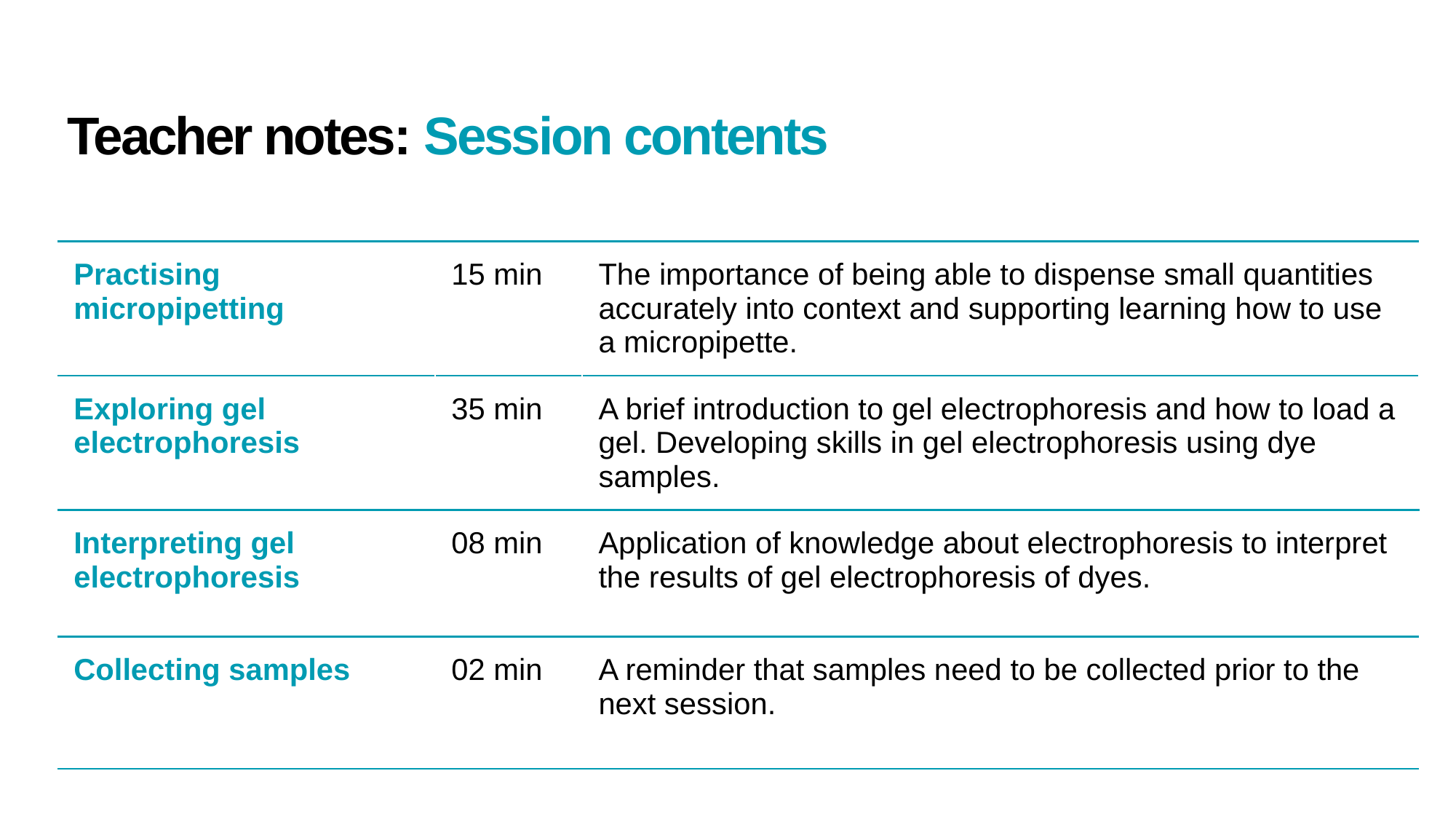

# Teacher notes: Session contents
| Practising micropipetting | 15 min | The importance of being able to dispense small quantities accurately into context and supporting learning how to use a micropipette. |
| --- | --- | --- |
| Exploring gel electrophoresis | 35 min | A brief introduction to gel electrophoresis and how to load a gel. Developing skills in gel electrophoresis using dye samples. |
| Interpreting gel electrophoresis | 08 min | Application of knowledge about electrophoresis to interpret the results of gel electrophoresis of dyes. |
| Collecting samples | 02 min | A reminder that samples need to be collected prior to the next session. |